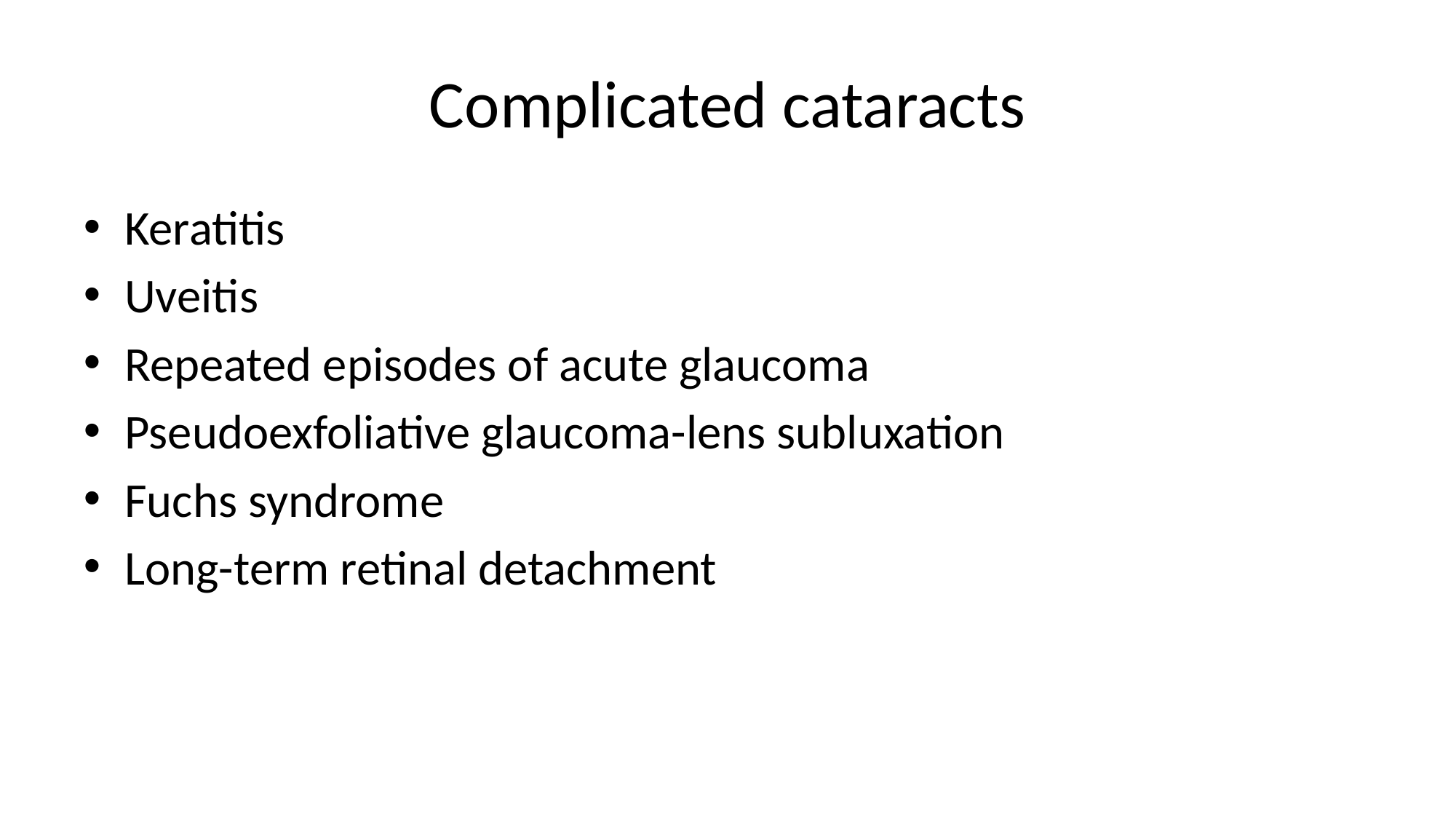

# Complicated cataracts
Keratitis
Uveitis
Repeated episodes of acute glaucoma
Pseudoexfoliative glaucoma-lens subluxation
Fuchs syndrome
Long-term retinal detachment